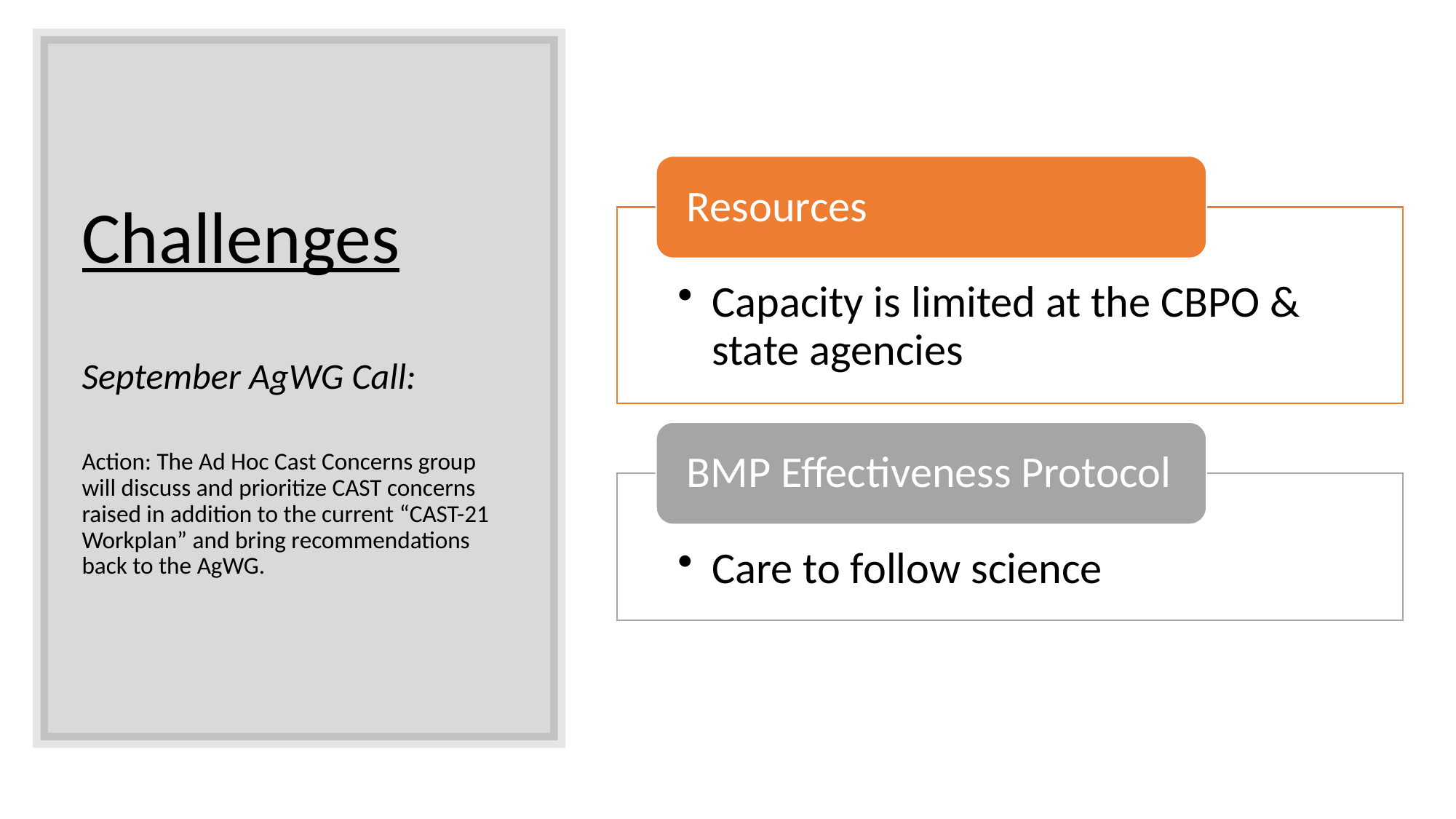

Capacity is limited at the CBPO & state agencies
Resources
Care to follow science
BMP Effectiveness Protocol
# Challenges September AgWG Call: Action: The Ad Hoc Cast Concerns group will discuss and prioritize CAST concerns raised in addition to the current “CAST-21 Workplan” and bring recommendations back to the AgWG.